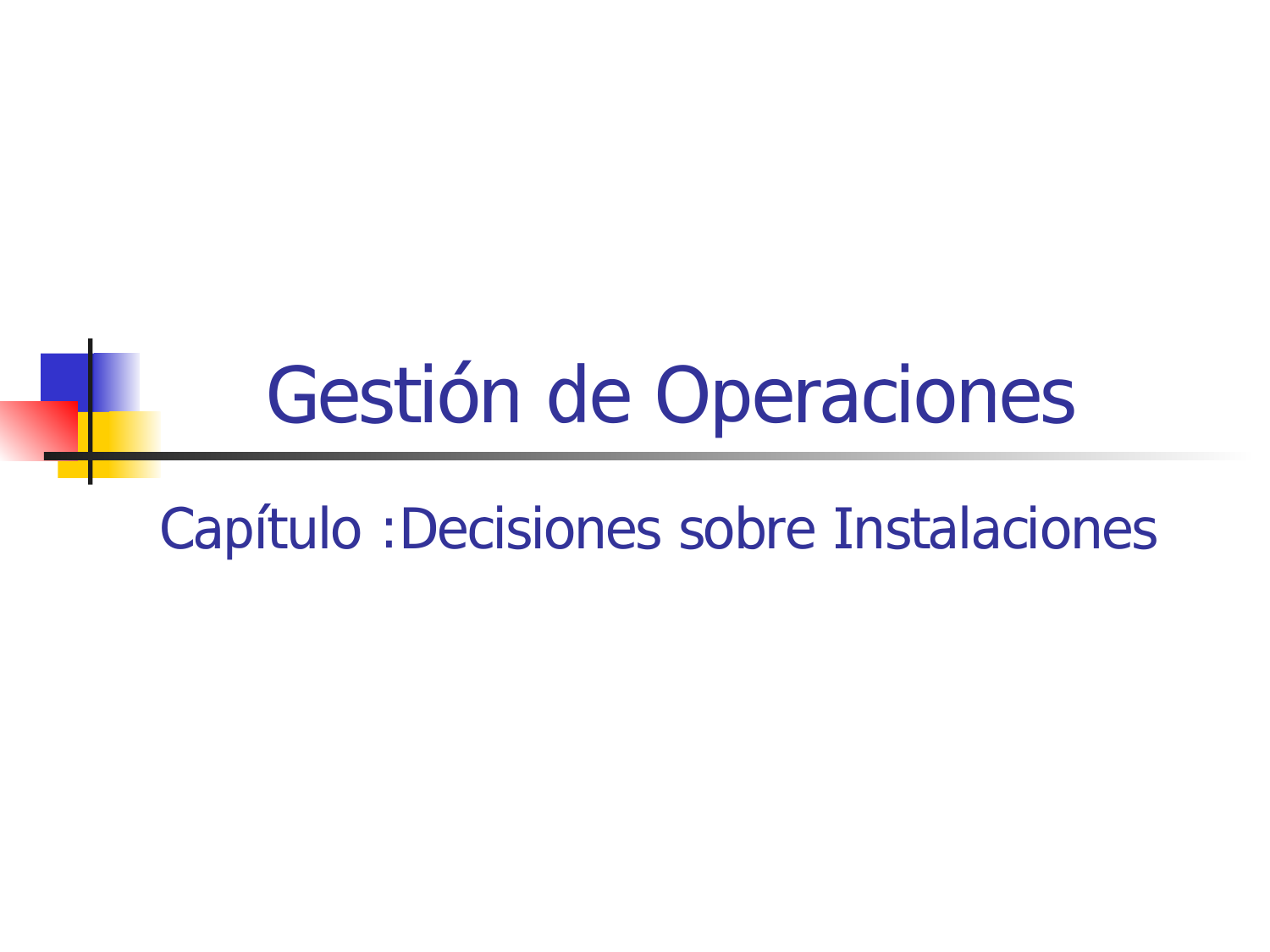

# Gestión de Operaciones
Capítulo :Decisiones sobre Instalaciones